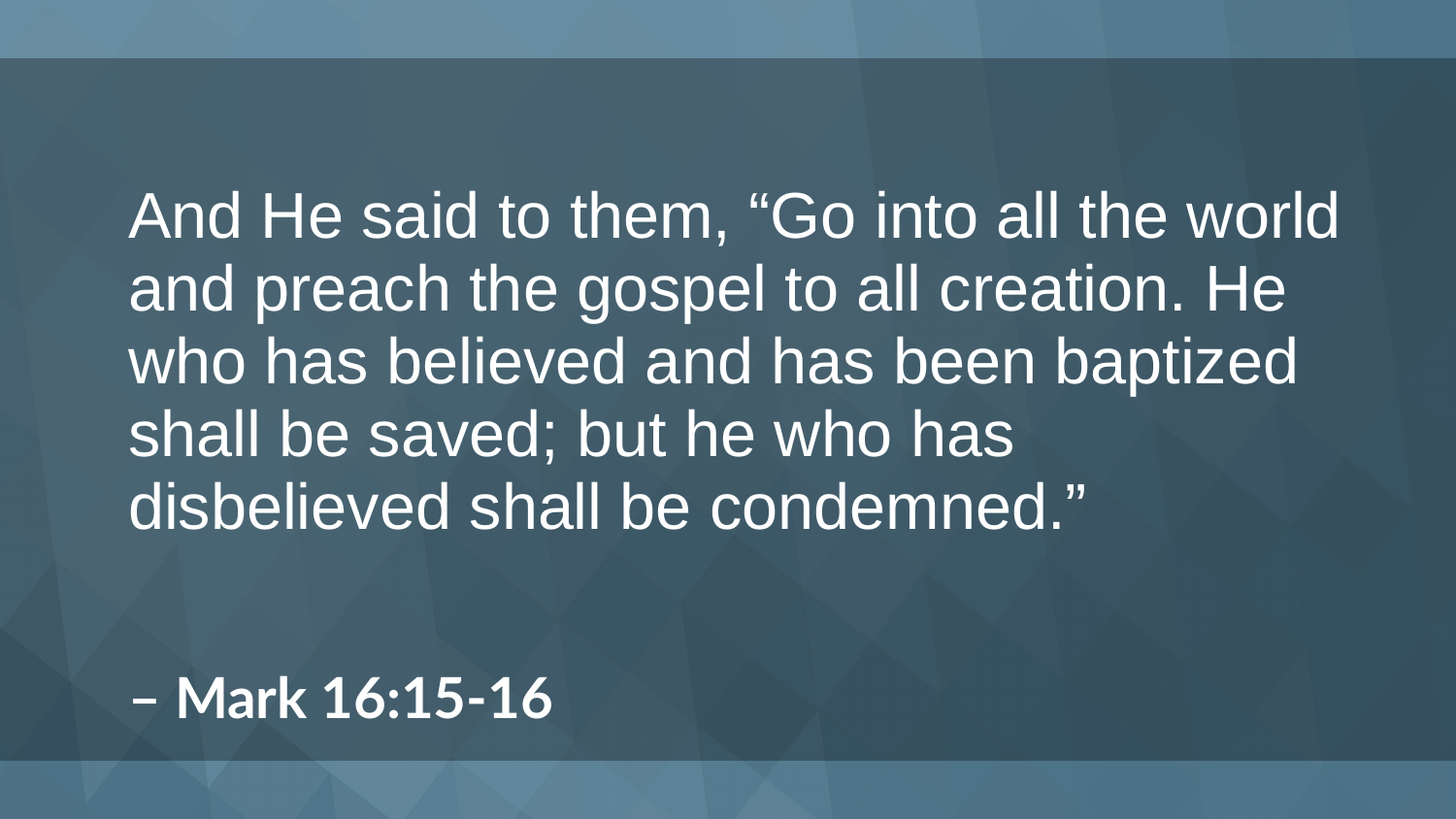

And He said to them, “Go into all the world and preach the gospel to all creation. He who has believed and has been baptized shall be saved; but he who has disbelieved shall be condemned.”
– Mark 16:15-16